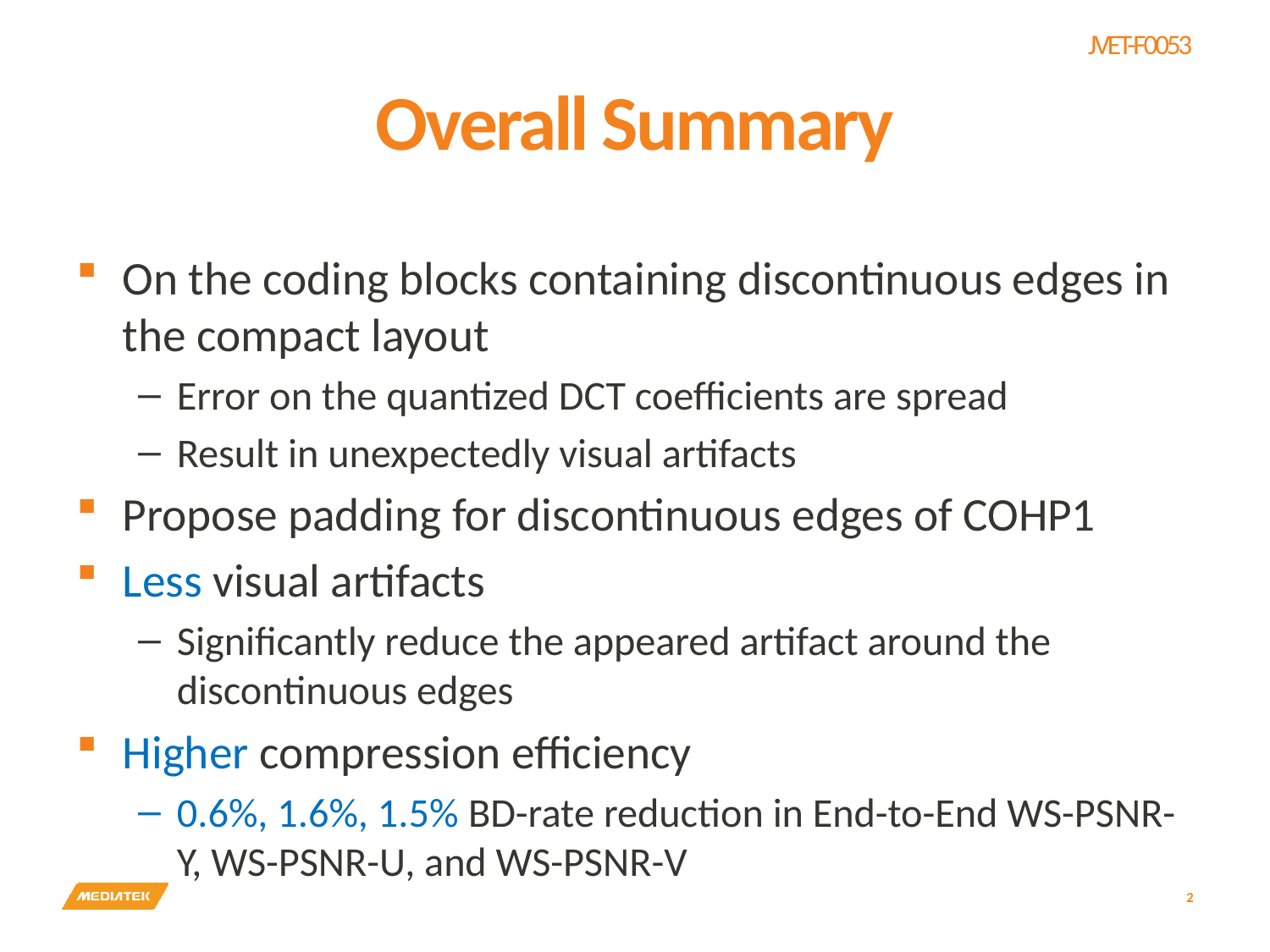

# Overall Summary
On the coding blocks containing discontinuous edges in the compact layout
Error on the quantized DCT coefficients are spread
Result in unexpectedly visual artifacts
Propose padding for discontinuous edges of COHP1
Less visual artifacts
Significantly reduce the appeared artifact around the discontinuous edges
Higher compression efficiency
0.6%, 1.6%, 1.5% BD-rate reduction in End-to-End WS-PSNR-Y, WS-PSNR-U, and WS-PSNR-V
2